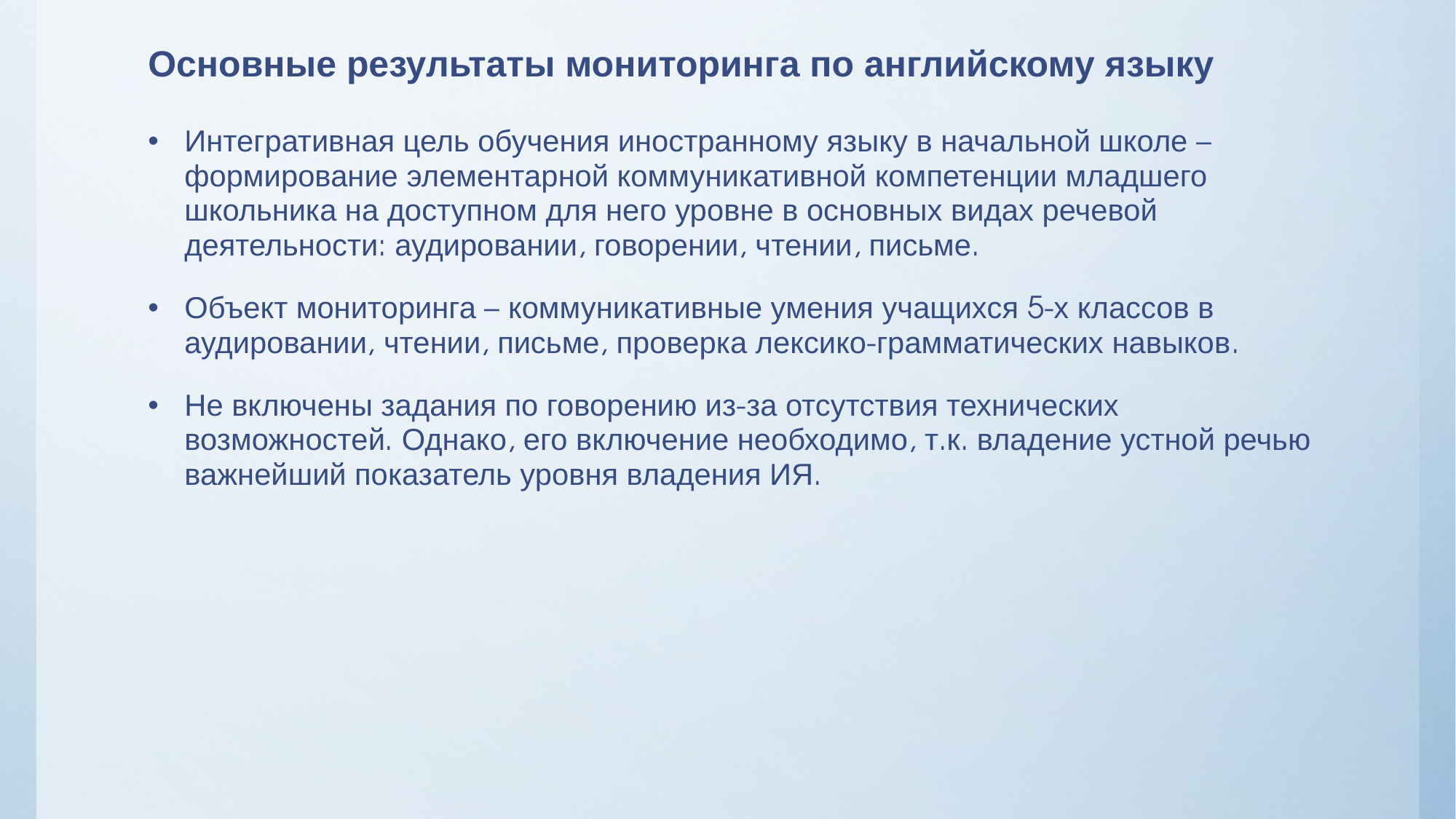

# Основные результаты мониторинга по английскому языку
Интегративная цель обучения иностранному языку в начальной школе – формирование элементарной коммуникативной компетенции младшего школьника на доступном для него уровне в основных видах речевой деятельности: аудировании, говорении, чтении, письме.
Объект мониторинга – коммуникативные умения учащихся 5-х классов в аудировании, чтении, письме, проверка лексико-грамматических навыков.
Не включены задания по говорению из-за отсутствия технических возможностей. Однако, его включение необходимо, т.к. владение устной речью важнейший показатель уровня владения ИЯ.